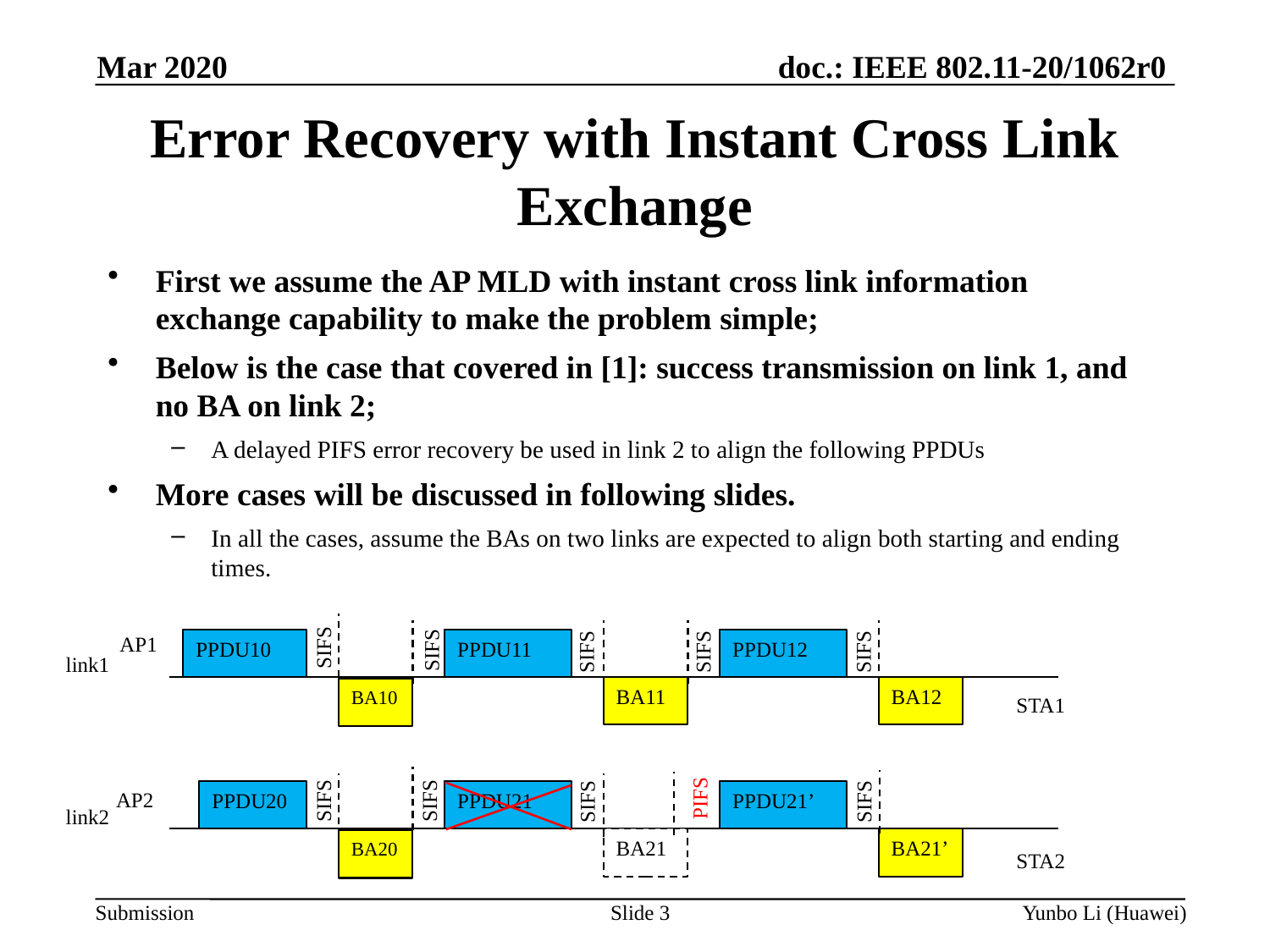

Mar 2020
Error Recovery with Instant Cross Link Exchange
First we assume the AP MLD with instant cross link information exchange capability to make the problem simple;
Below is the case that covered in [1]: success transmission on link 1, and no BA on link 2;
A delayed PIFS error recovery be used in link 2 to align the following PPDUs
More cases will be discussed in following slides.
In all the cases, assume the BAs on two links are expected to align both starting and ending times.

AP1
SIFS
PPDU10
PPDU11
PPDU12
SIFS
SIFS
SIFS
SIFS
link1
BA11
BA12
BA10
STA1
PIFS
AP2
PPDU20
PPDU21
PPDU21’
SIFS
SIFS
SIFS
SIFS
link2
BA21
BA21’
BA20
STA2
Slide 3
Yunbo Li (Huawei)